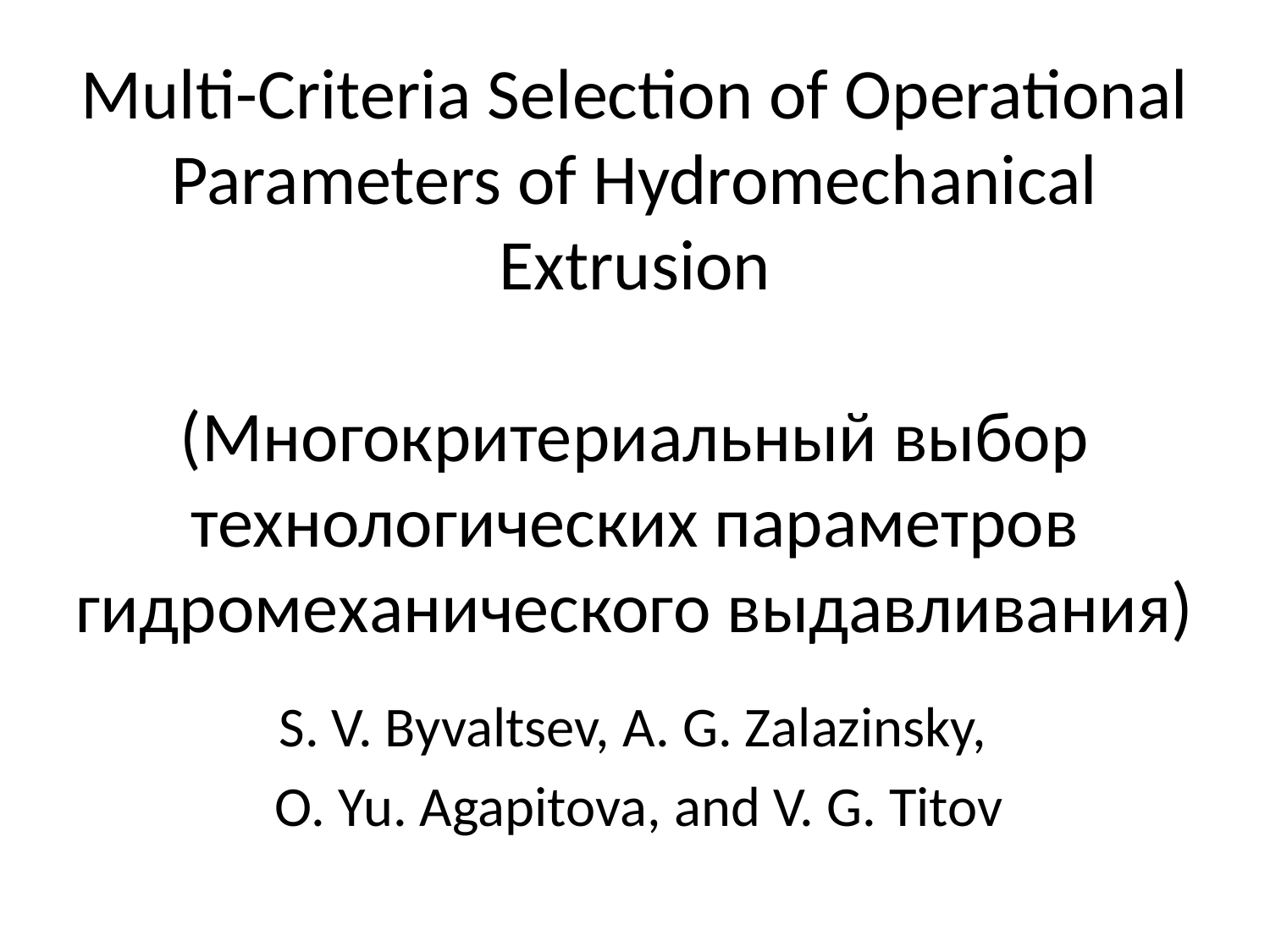

# Multi-Criteria Selection of Operational Parameters of Hydromechanical Extrusion (Многокритериальный выбор технологических параметров гидромеханического выдавливания)
S. V. Byvaltsev, A. G. Zalazinsky,
 O. Yu. Agapitova, and V. G. Titov